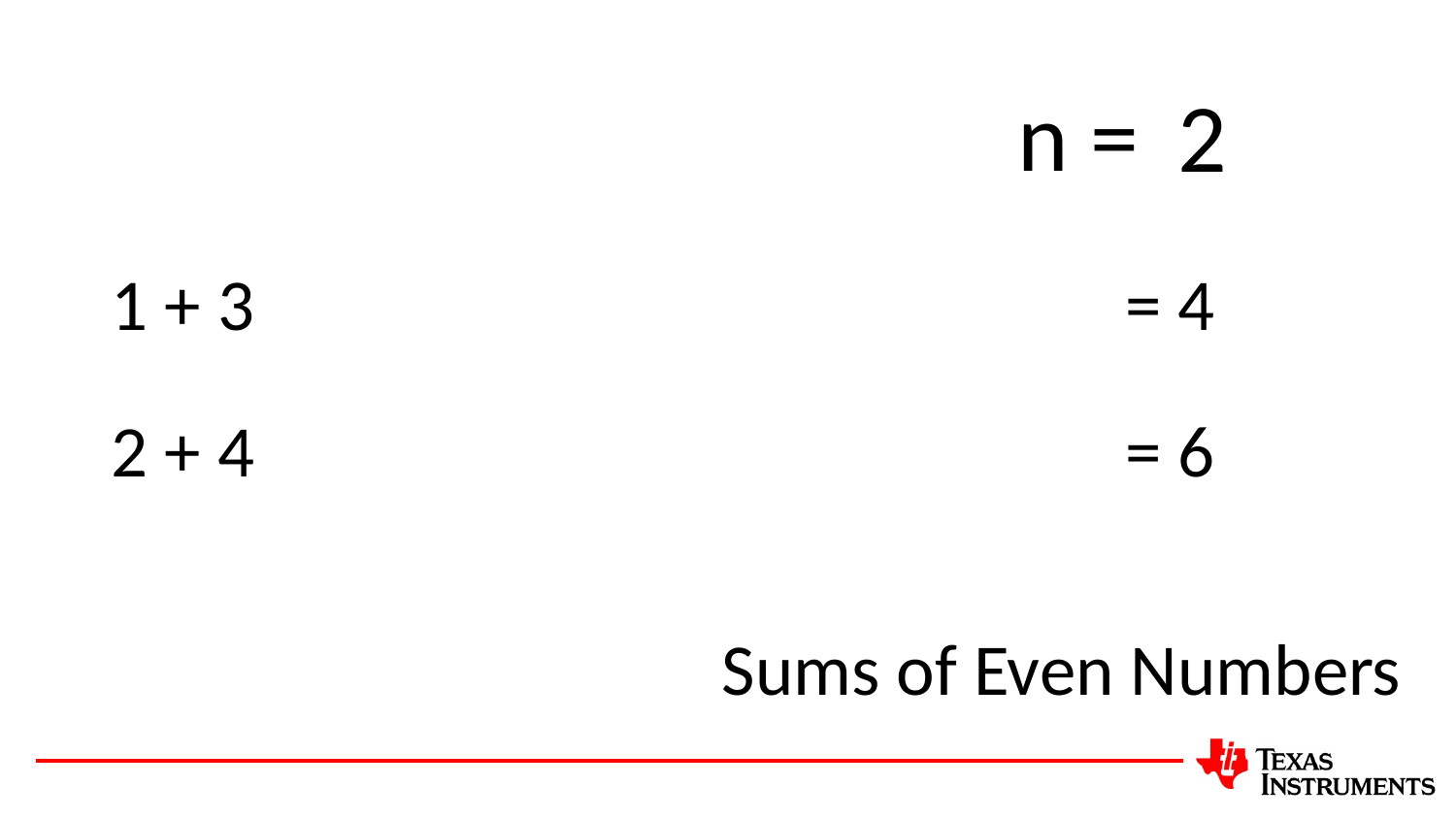

n =
2
1 + 3
 = 4
 = 6
2 + 4
Sums of Even Numbers